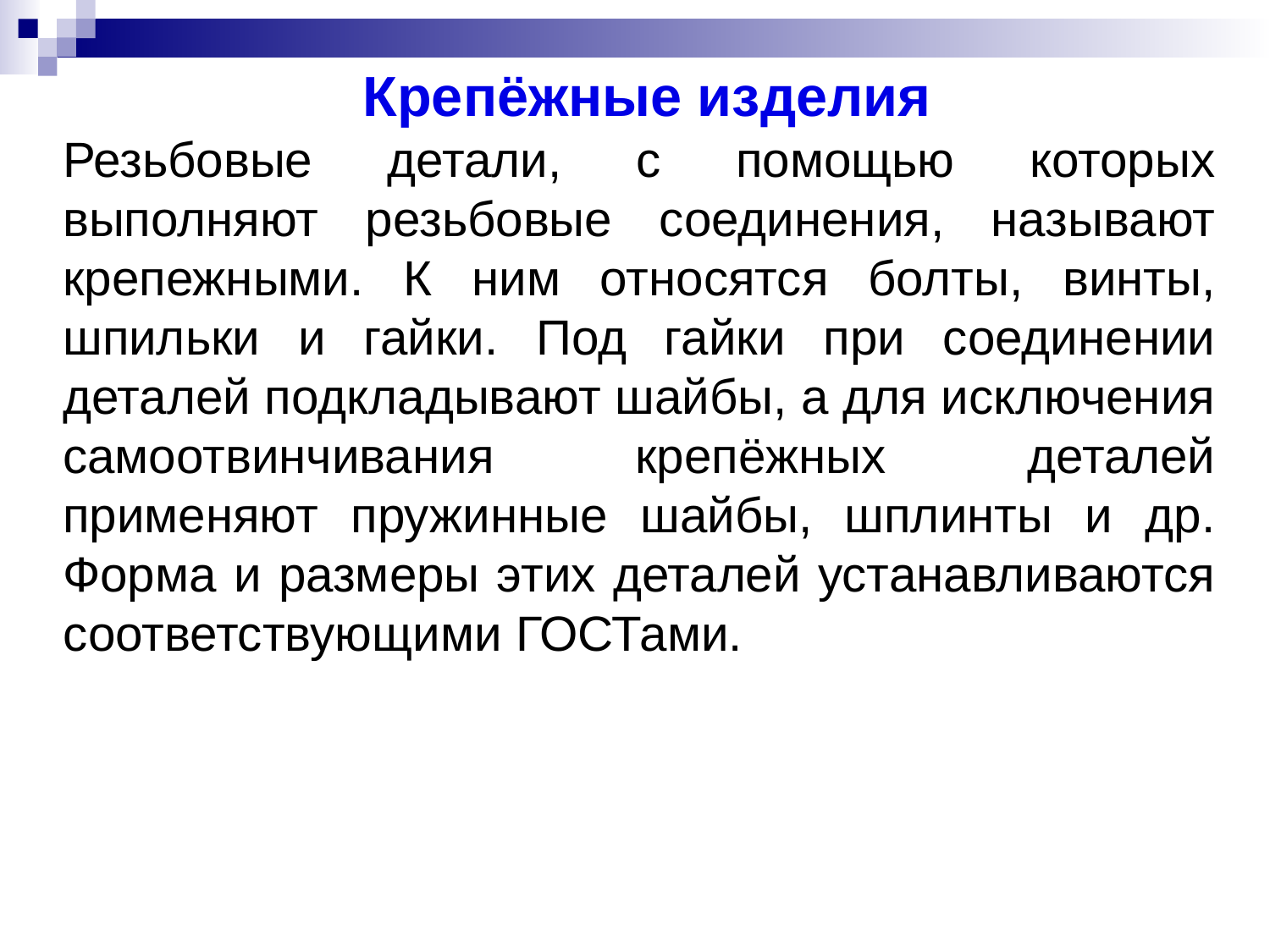

Крепёжные изделия
Резьбовые детали, с помощью которых выполняют резьбовые соединения, называют крепежными. К ним относятся болты, винты, шпильки и гайки. Под гайки при соединении деталей подкладывают шайбы, а для исключения самоотвинчивания крепёжных деталей применяют пружинные шайбы, шплинты и др. Форма и размеры этих деталей устанавливаются соответствующими ГОСТами.